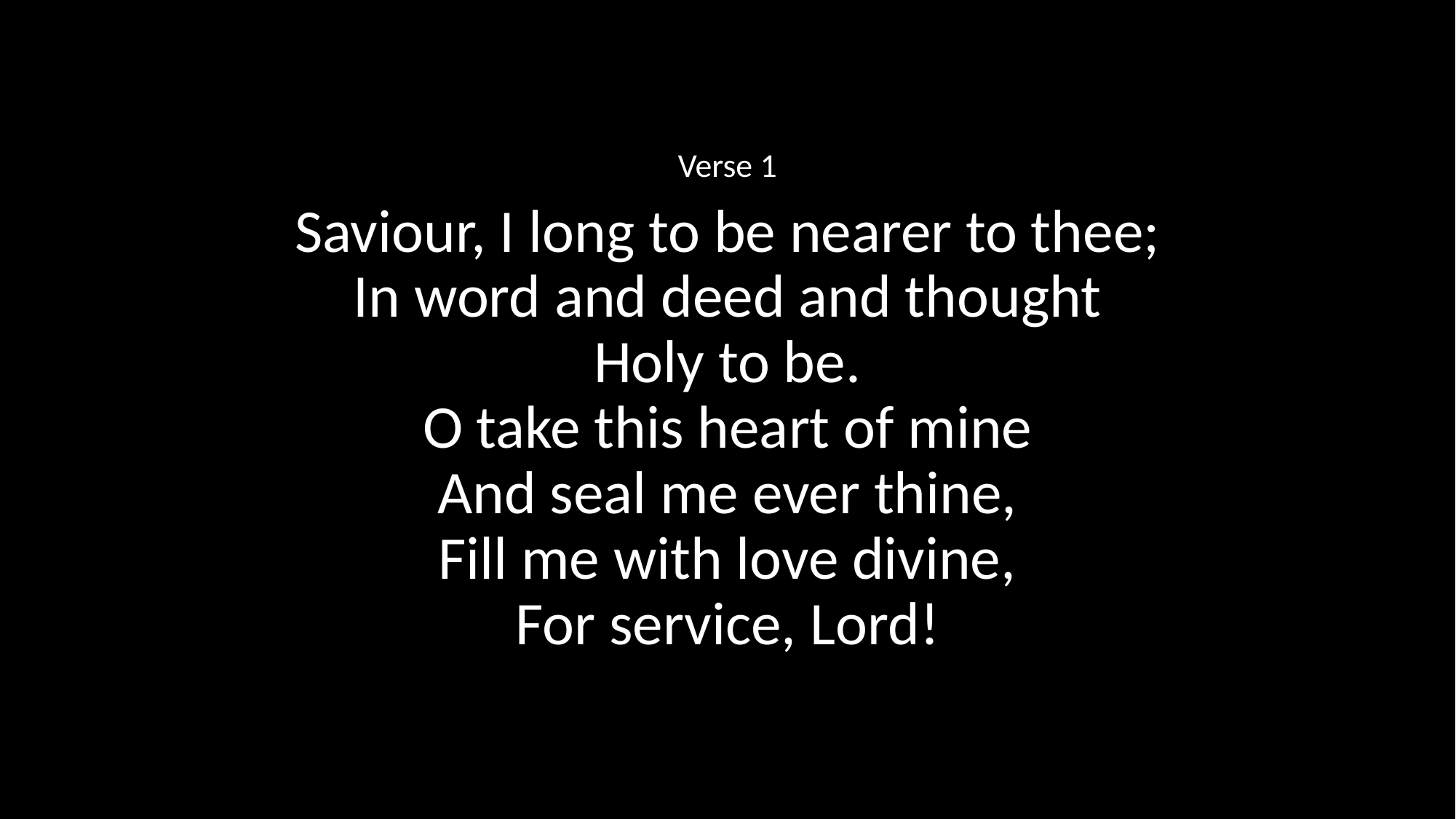

Verse 1
Saviour, I long to be nearer to thee;
In word and deed and thought
Holy to be.
O take this heart of mine
And seal me ever thine,
Fill me with love divine,
For service, Lord!